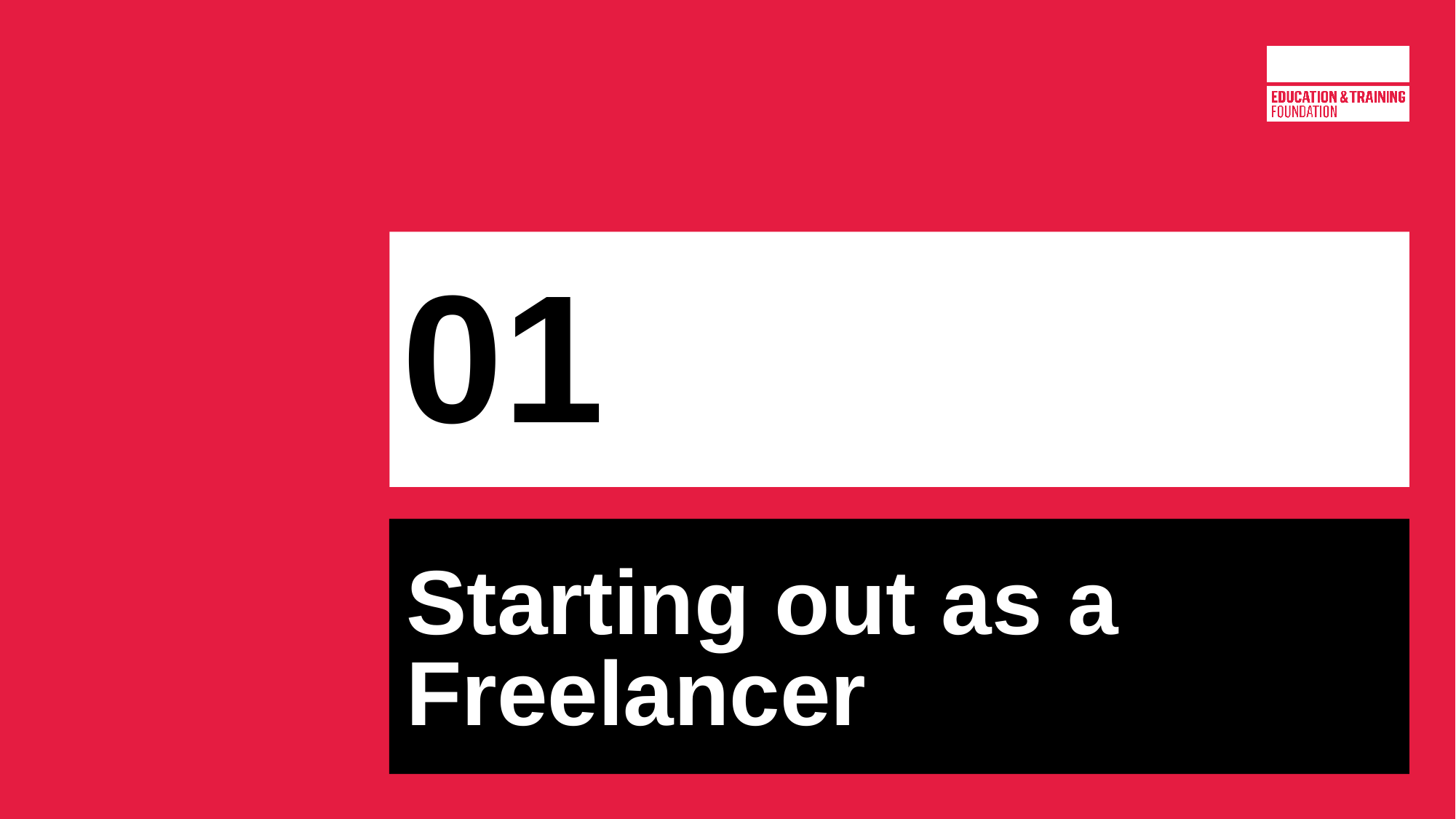

# 01
Starting out as a Freelancer